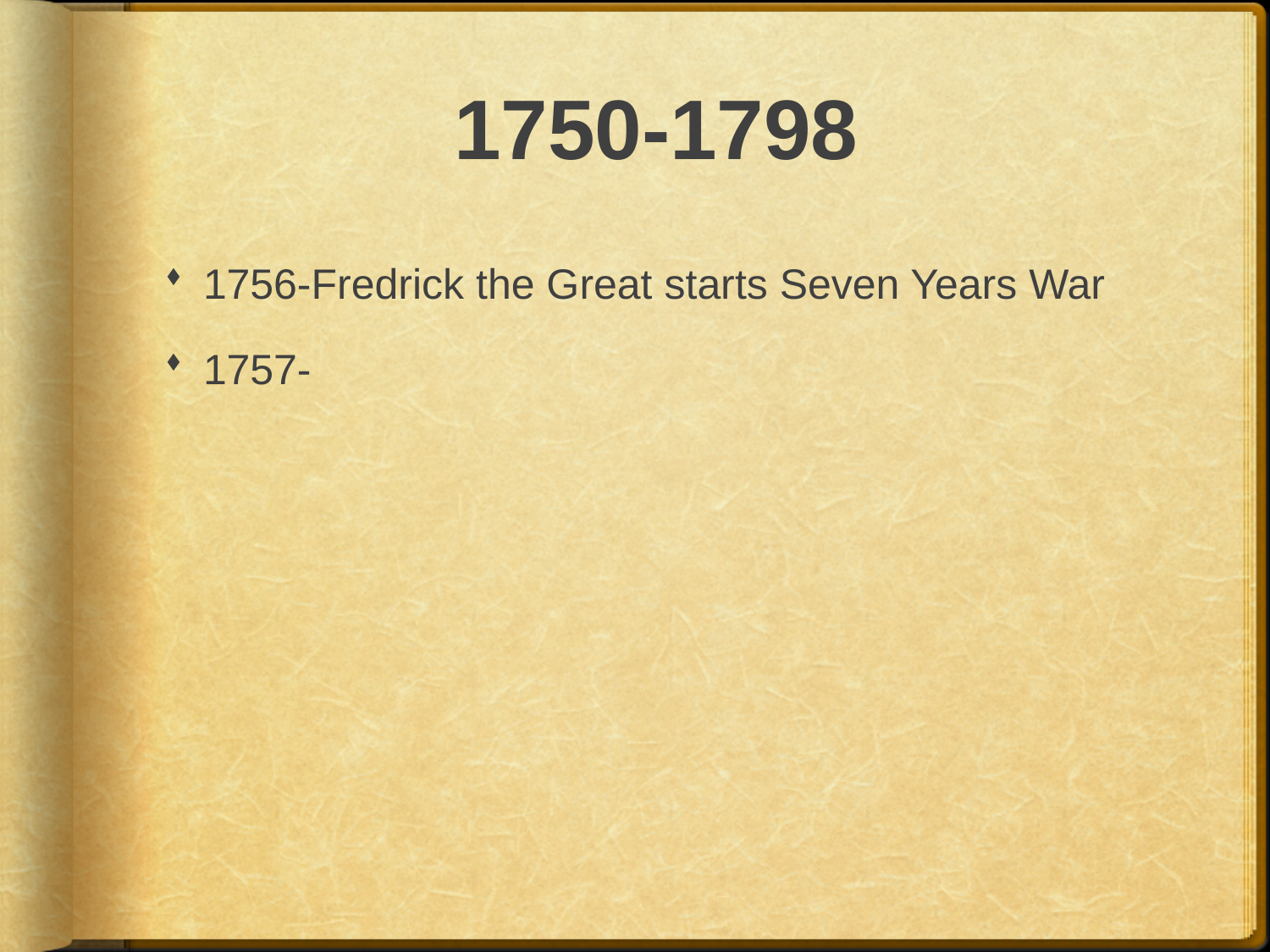

# 1750-1798
1756-Fredrick the Great starts Seven Years War
1757-